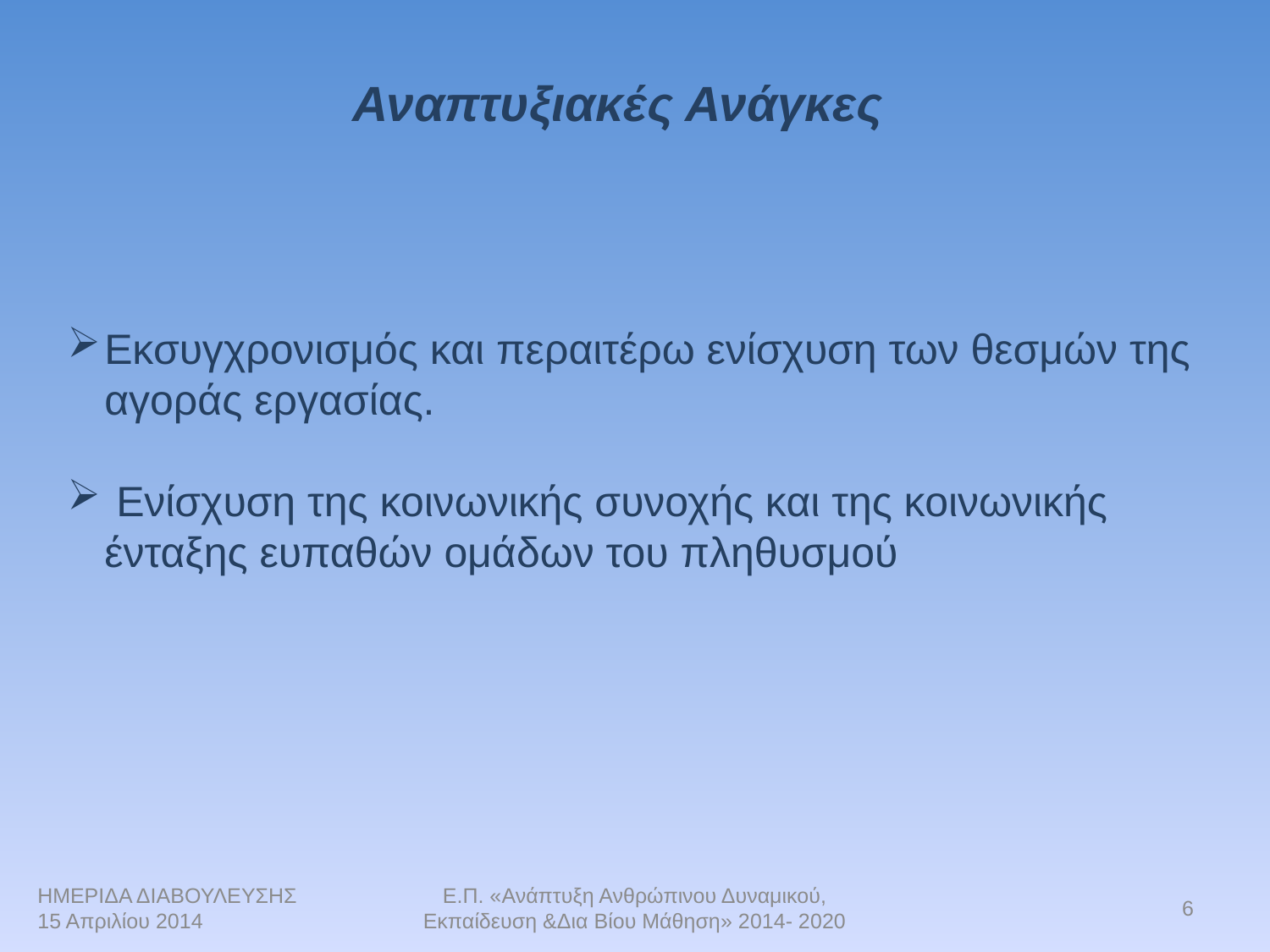

Αναπτυξιακές Ανάγκες
Εκσυγχρονισμός και περαιτέρω ενίσχυση των θεσμών της αγοράς εργασίας.

 Ενίσχυση της κοινωνικής συνοχής και της κοινωνικής ένταξης ευπαθών ομάδων του πληθυσμού
ΗΜΕΡΙΔΑ ΔΙΑΒΟΥΛΕΥΣΗΣ
15 Απριλίου 2014
Ε.Π. «Ανάπτυξη Ανθρώπινου Δυναμικού, Εκπαίδευση &Δια Βίου Μάθηση» 2014- 2020
6